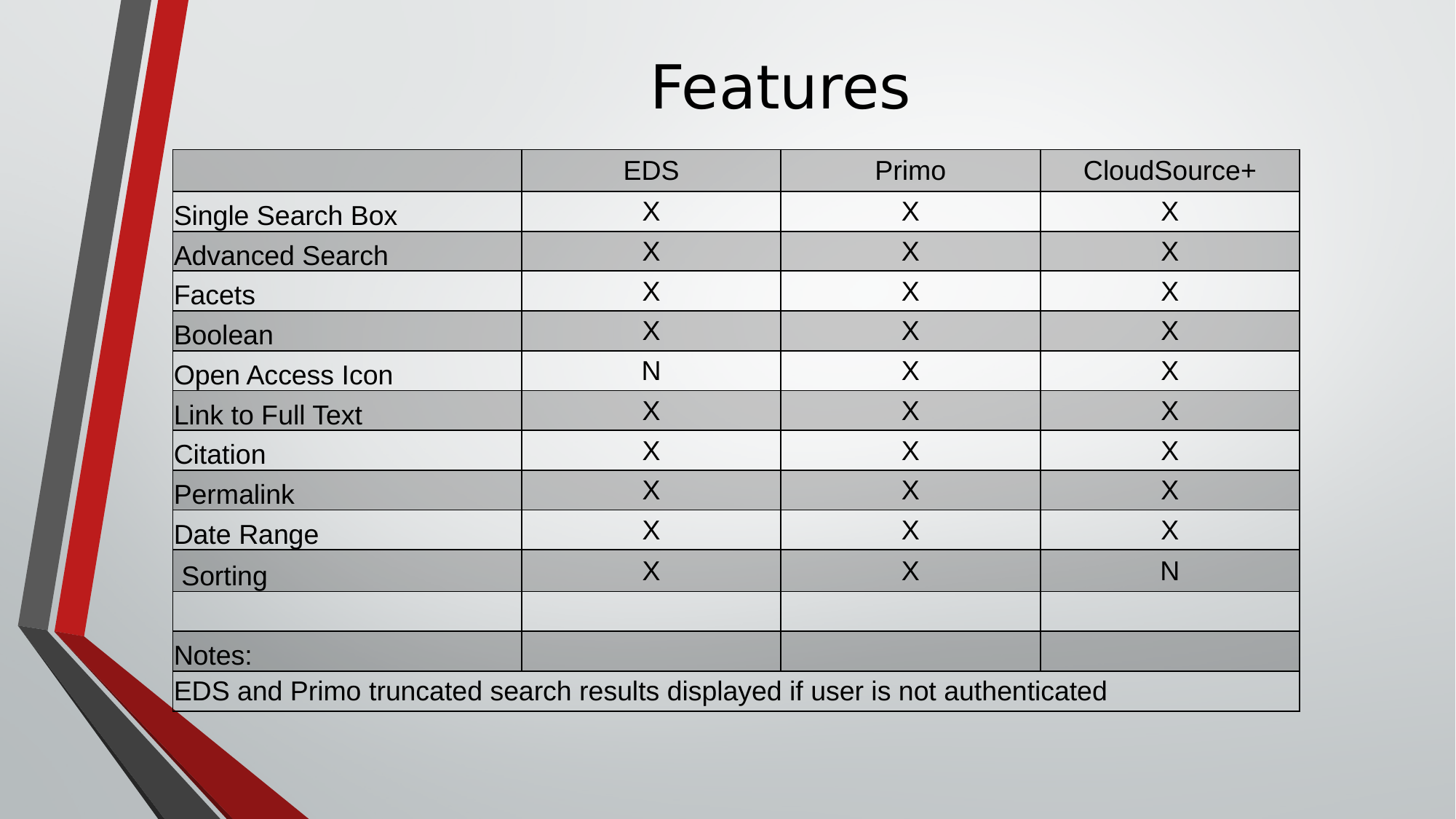

# Features
|  | EDS | Primo | CloudSource+ |
| --- | --- | --- | --- |
| Single Search Box | X | X | X |
| Advanced Search | X | X | X |
| Facets | X | X | X |
| Boolean | X | X | X |
| Open Access Icon | N | X | X |
| Link to Full Text | X | X | X |
| Citation | X | X | X |
| Permalink | X | X | X |
| Date Range | X | X | X |
| Sorting | X | X | N |
|  |  |  |  |
| Notes: |  |  |  |
| EDS and Primo truncated search results displayed if user is not authenticated |  |  |  |